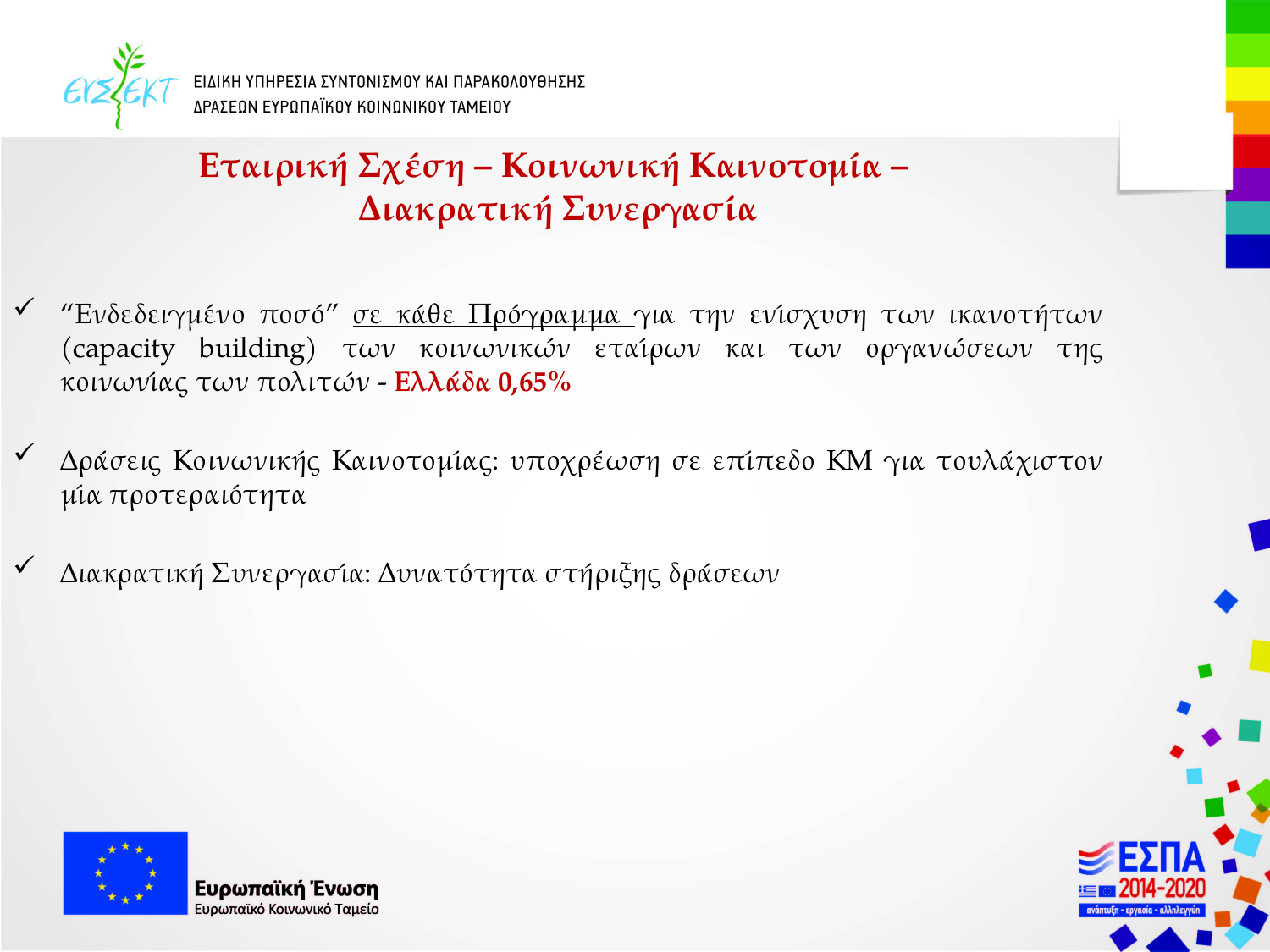

# Εταιρική Σχέση – Κοινωνική Καινοτομία – Διακρατική Συνεργασία

“Ενδεδειγμένο ποσό” σε κάθε Πρόγραμμα για την ενίσχυση των ικανοτήτων (capacity building) των κοινωνικών εταίρων και των οργανώσεων της κοινωνίας των πολιτών - Ελλάδα 0,65%

Δράσεις Κοινωνικής Καινοτομίας: υποχρέωση σε επίπεδο ΚΜ για τουλάχιστον μία προτεραιότητα

Διακρατική Συνεργασία: Δυνατότητα στήριξης δράσεων